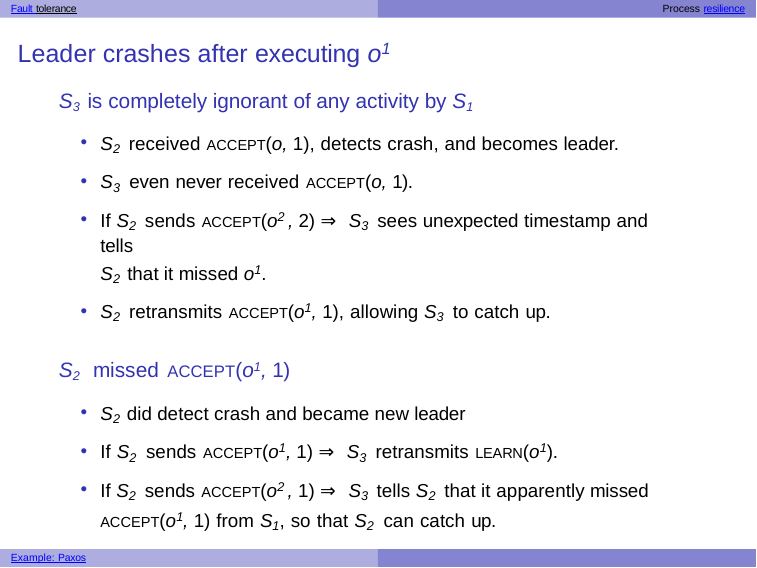

Fault tolerance	Process resilience
# Leader crashes after executing o1
S3 is completely ignorant of any activity by S1
S2 received ACCEPT(o, 1), detects crash, and becomes leader.
S3 even never received ACCEPT(o, 1).
If S2 sends ACCEPT(o2 , 2) ⇒ S3 sees unexpected timestamp and tells
S2 that it missed o1.
S2 retransmits ACCEPT(o1, 1), allowing S3 to catch up.

S2 missed ACCEPT(o1, 1)
S2 did detect crash and became new leader
If S2 sends ACCEPT(o1, 1) ⇒ S3 retransmits LEARN(o1).
If S2 sends ACCEPT(o2 , 1) ⇒ S3 tells S2 that it apparently missed
ACCEPT(o1, 1) from S1, so that S2 can catch up.

Example: Paxos